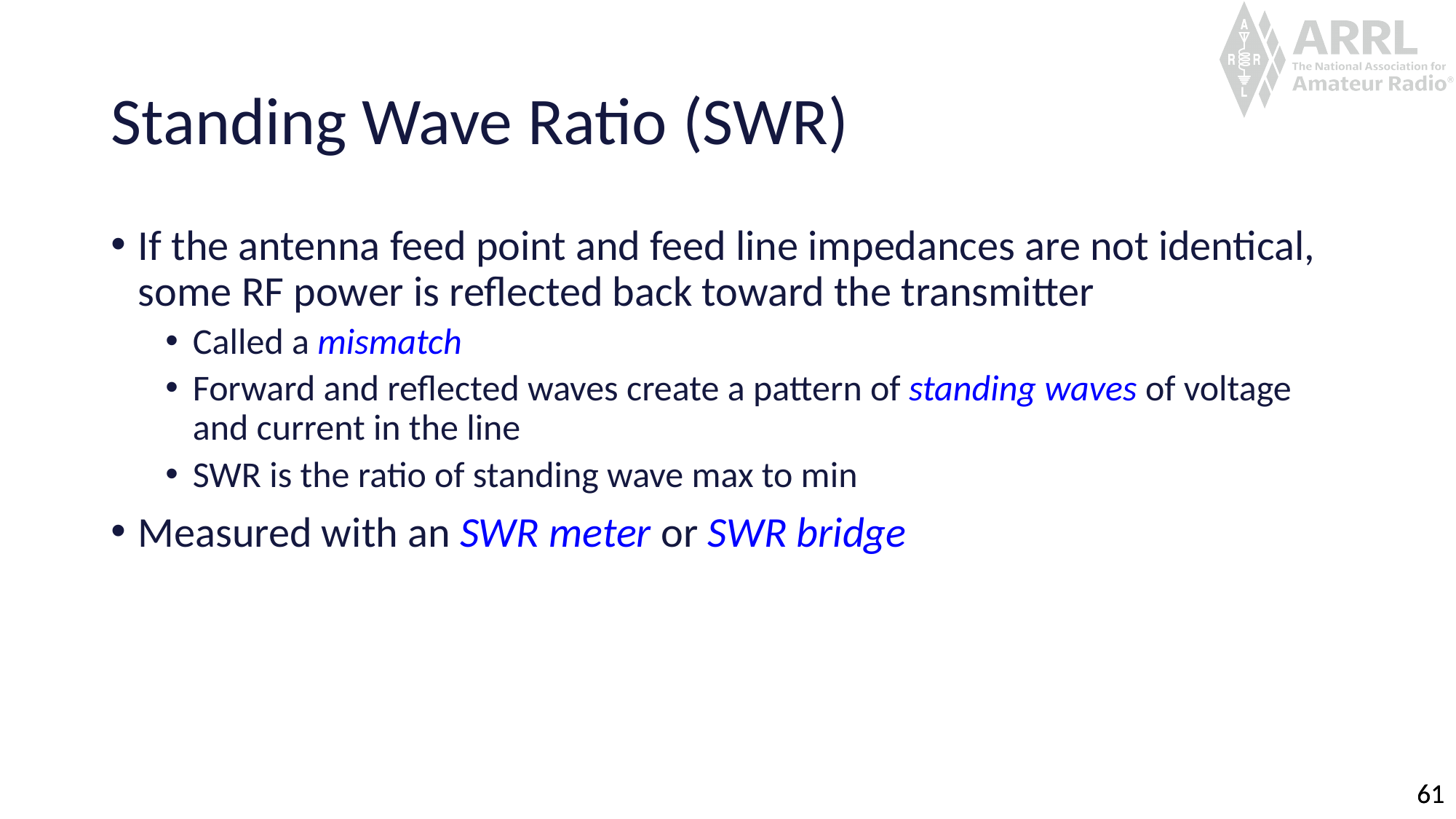

# Standing Wave Ratio (SWR)
If the antenna feed point and feed line impedances are not identical, some RF power is reflected back toward the transmitter
Called a mismatch
Forward and reflected waves create a pattern of standing waves of voltage and current in the line
SWR is the ratio of standing wave max to min
Measured with an SWR meter or SWR bridge